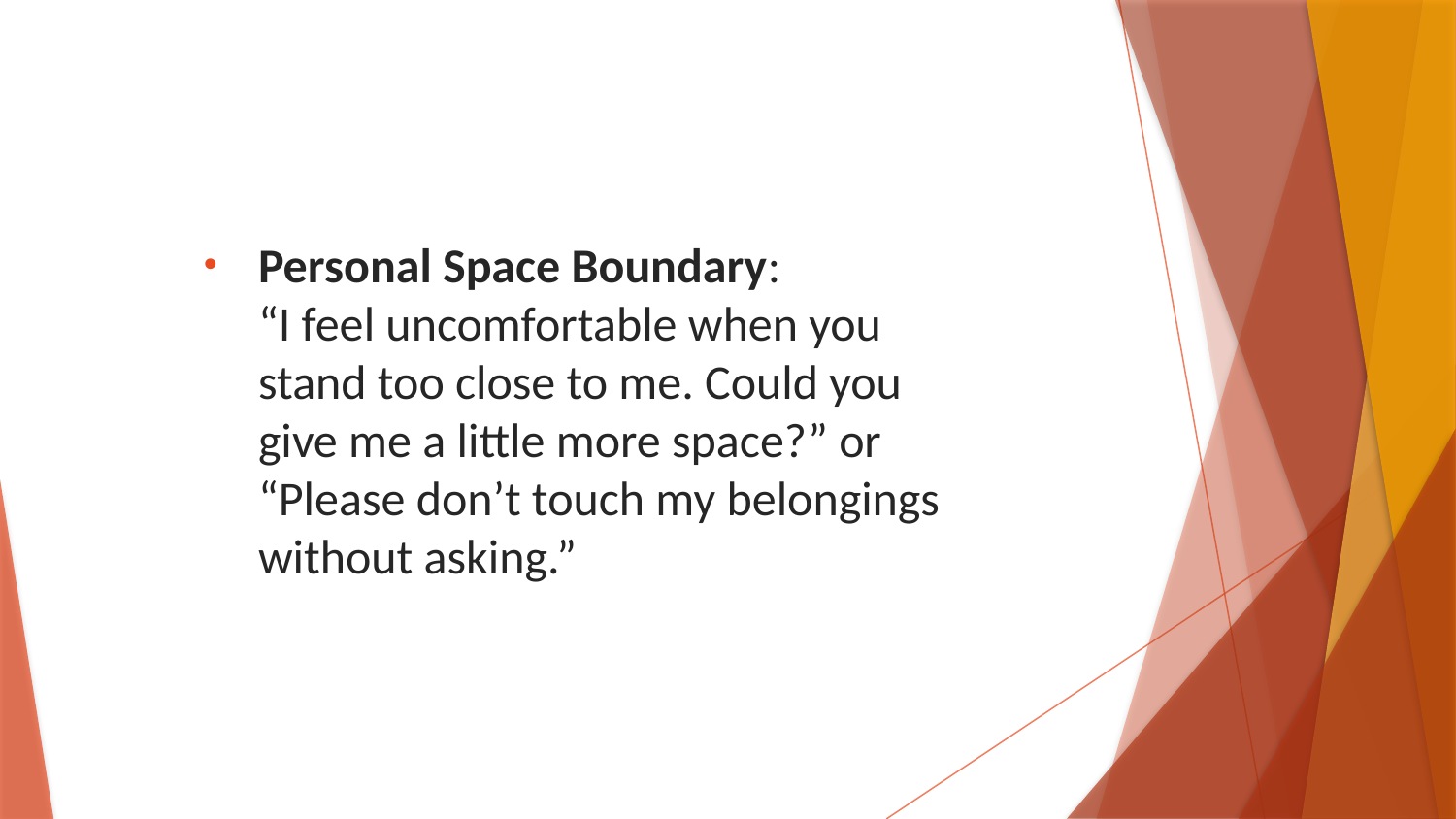

Personal Space Boundary:
“I feel uncomfortable when you stand too close to me. Could you give me a little more space?” or “Please don’t touch my belongings without asking.”